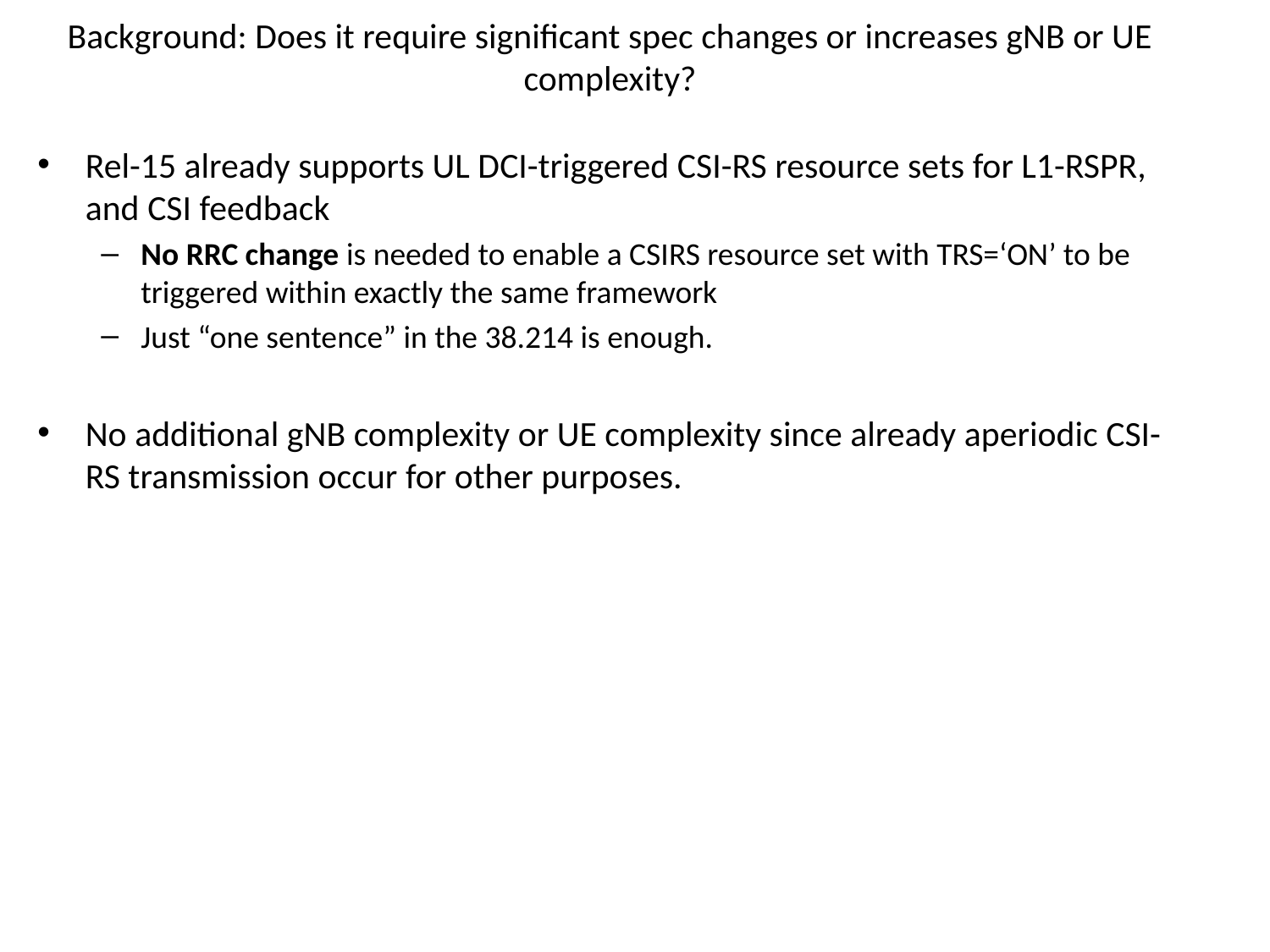

# Background: Does it require significant spec changes or increases gNB or UE complexity?
Rel-15 already supports UL DCI-triggered CSI-RS resource sets for L1-RSPR, and CSI feedback
No RRC change is needed to enable a CSIRS resource set with TRS=‘ON’ to be triggered within exactly the same framework
Just “one sentence” in the 38.214 is enough.

No additional gNB complexity or UE complexity since already aperiodic CSI-RS transmission occur for other purposes.